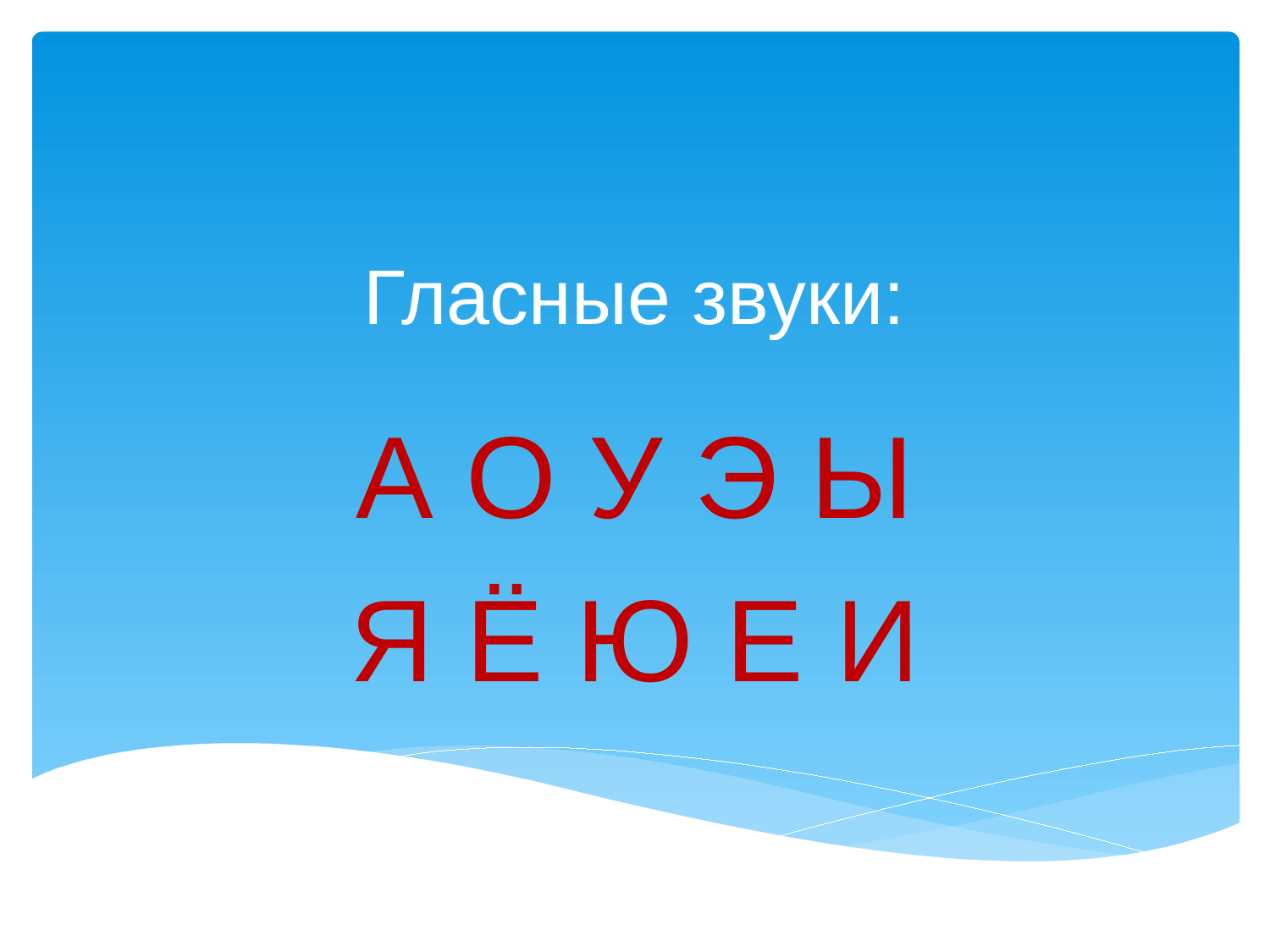

# Гласные звуки:
А О У Э Ы
Я Ё Ю Е И